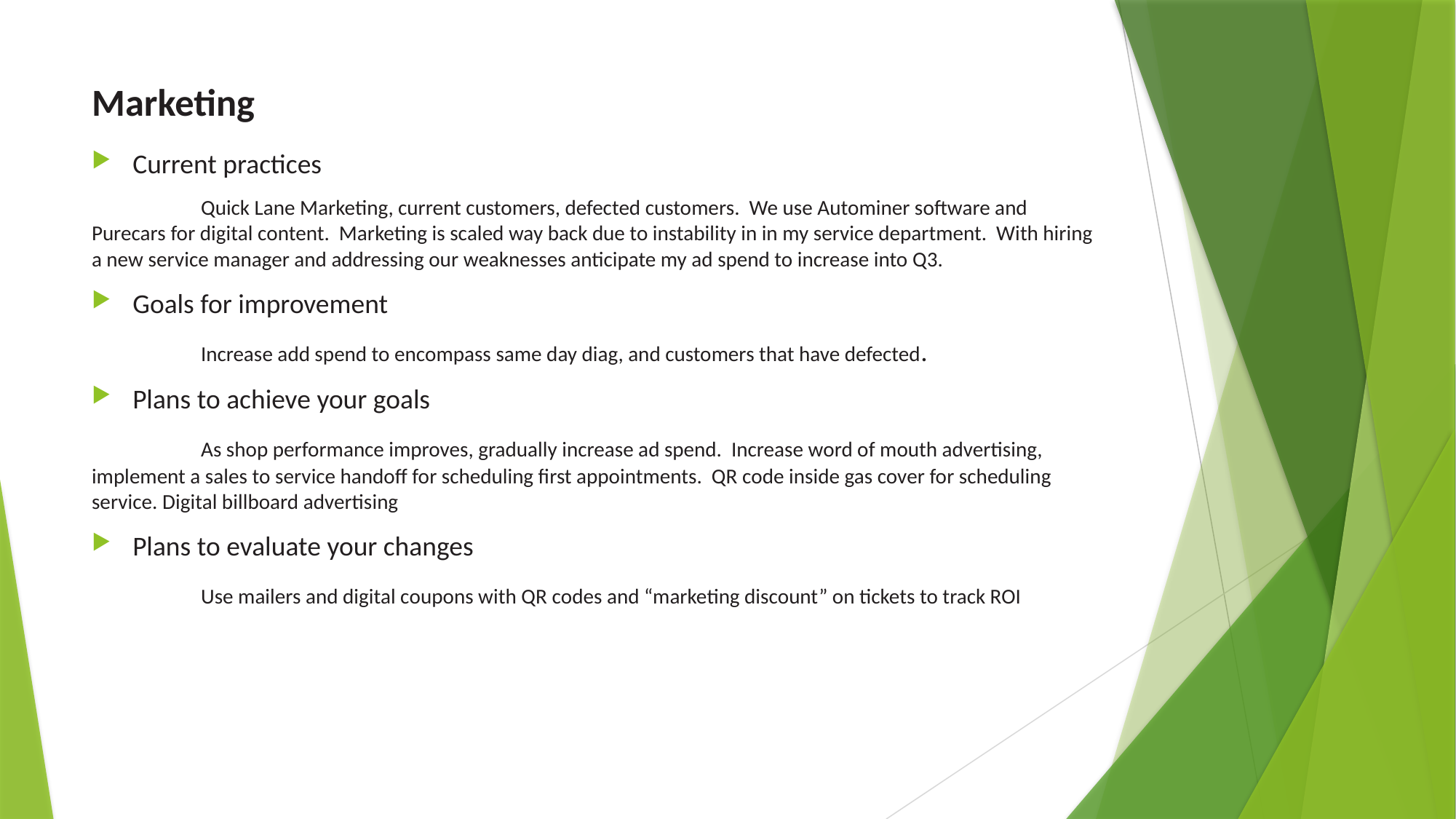

# Marketing
Current practices
	Quick Lane Marketing, current customers, defected customers.  We use Autominer software and Purecars for digital content.  Marketing is scaled way back due to instability in in my service department.  With hiring a new service manager and addressing our weaknesses anticipate my ad spend to increase into Q3.
Goals for improvement
	Increase add spend to encompass same day diag, and customers that have defected.
Plans to achieve your goals
	As shop performance improves, gradually increase ad spend.  Increase word of mouth advertising, implement a sales to service handoff for scheduling first appointments.  QR code inside gas cover for scheduling service. Digital billboard advertising
Plans to evaluate your changes
	Use mailers and digital coupons with QR codes and “marketing discount” on tickets to track ROI